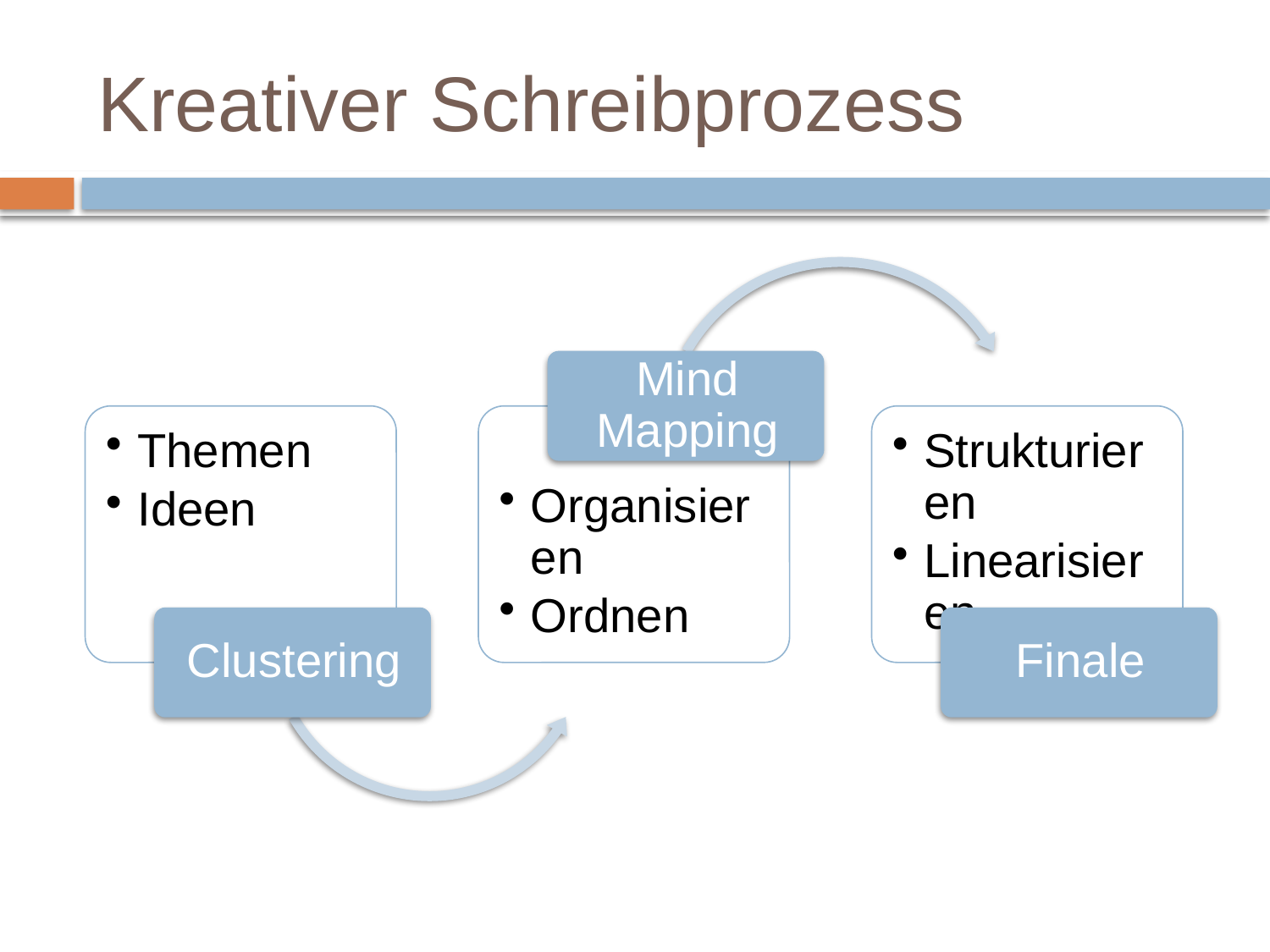

# Kreativer Schreibprozess
Themen
Ideen
Clustering
Organisieren
Ordnen
Mind Mapping
Strukturieren
Linearisieren
Finale